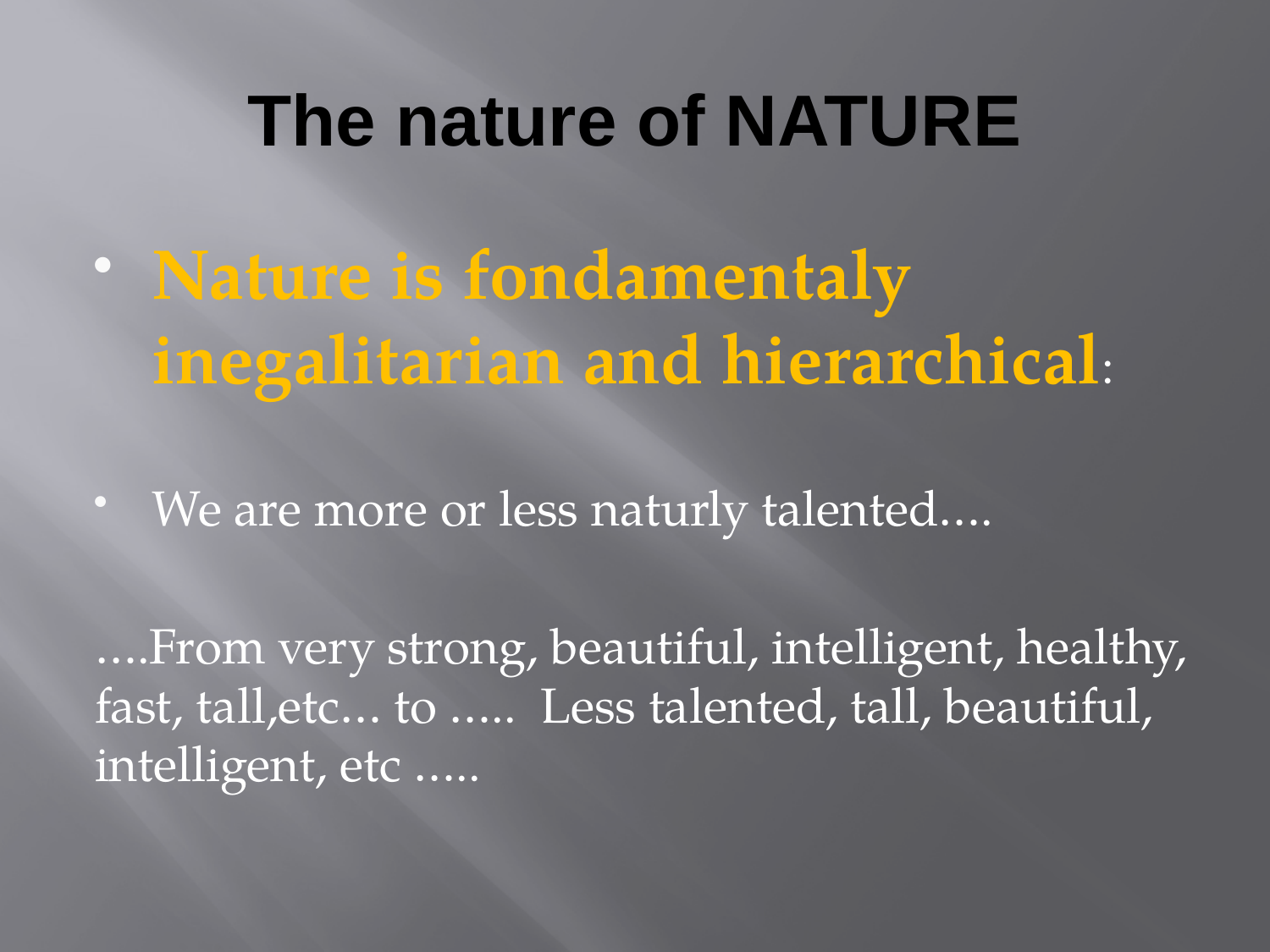

# The nature of NATURE
Nature is fondamentaly  inegalitarian and hierarchical:

We are more or less naturly talented….

….From very strong, beautiful, intelligent, healthy, fast, tall,etc… to …..  Less talented, tall, beautiful, intelligent, etc …..